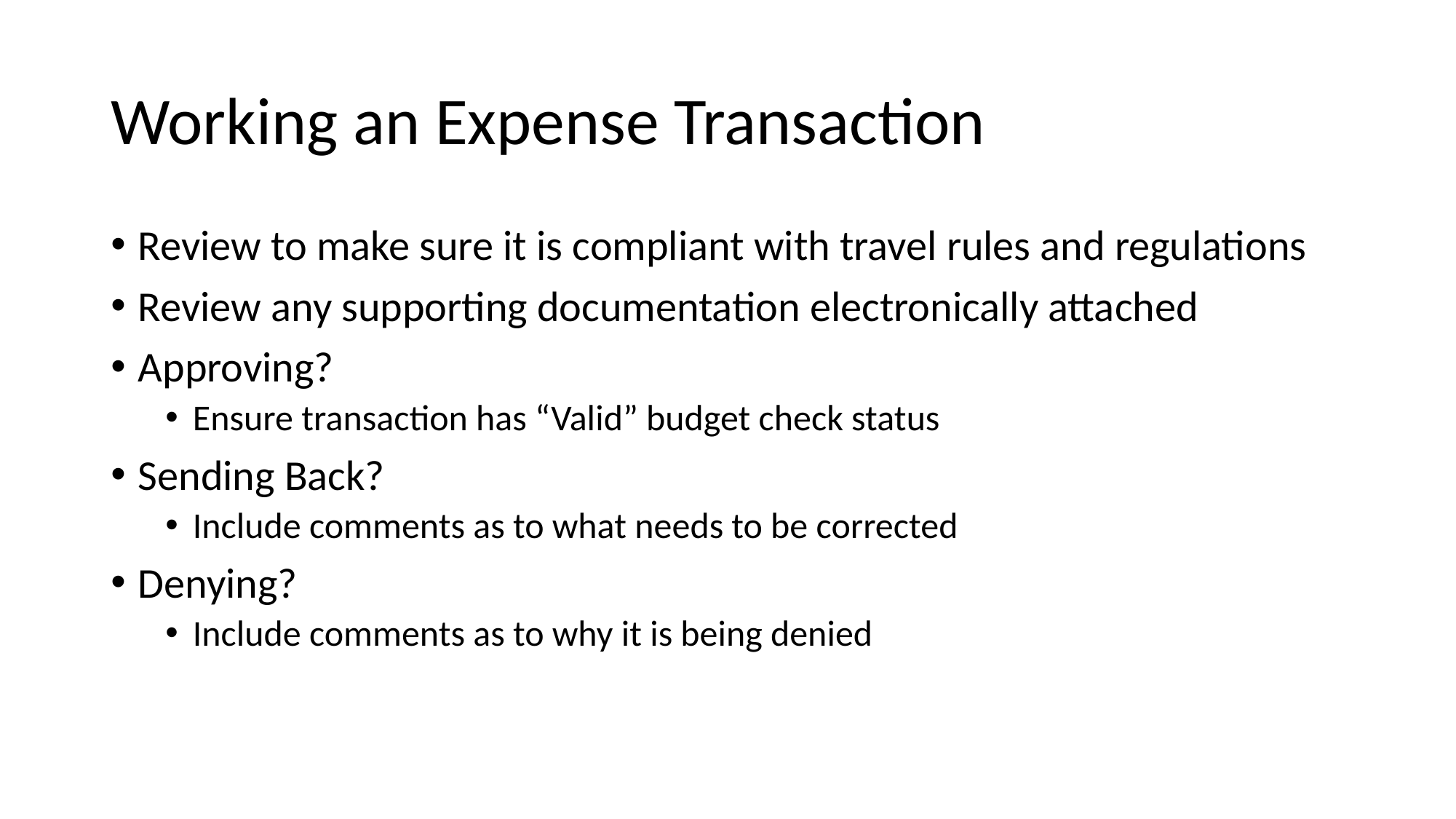

# Working an Expense Transaction
Review to make sure it is compliant with travel rules and regulations
Review any supporting documentation electronically attached
Approving?
Ensure transaction has “Valid” budget check status
Sending Back?
Include comments as to what needs to be corrected
Denying?
Include comments as to why it is being denied